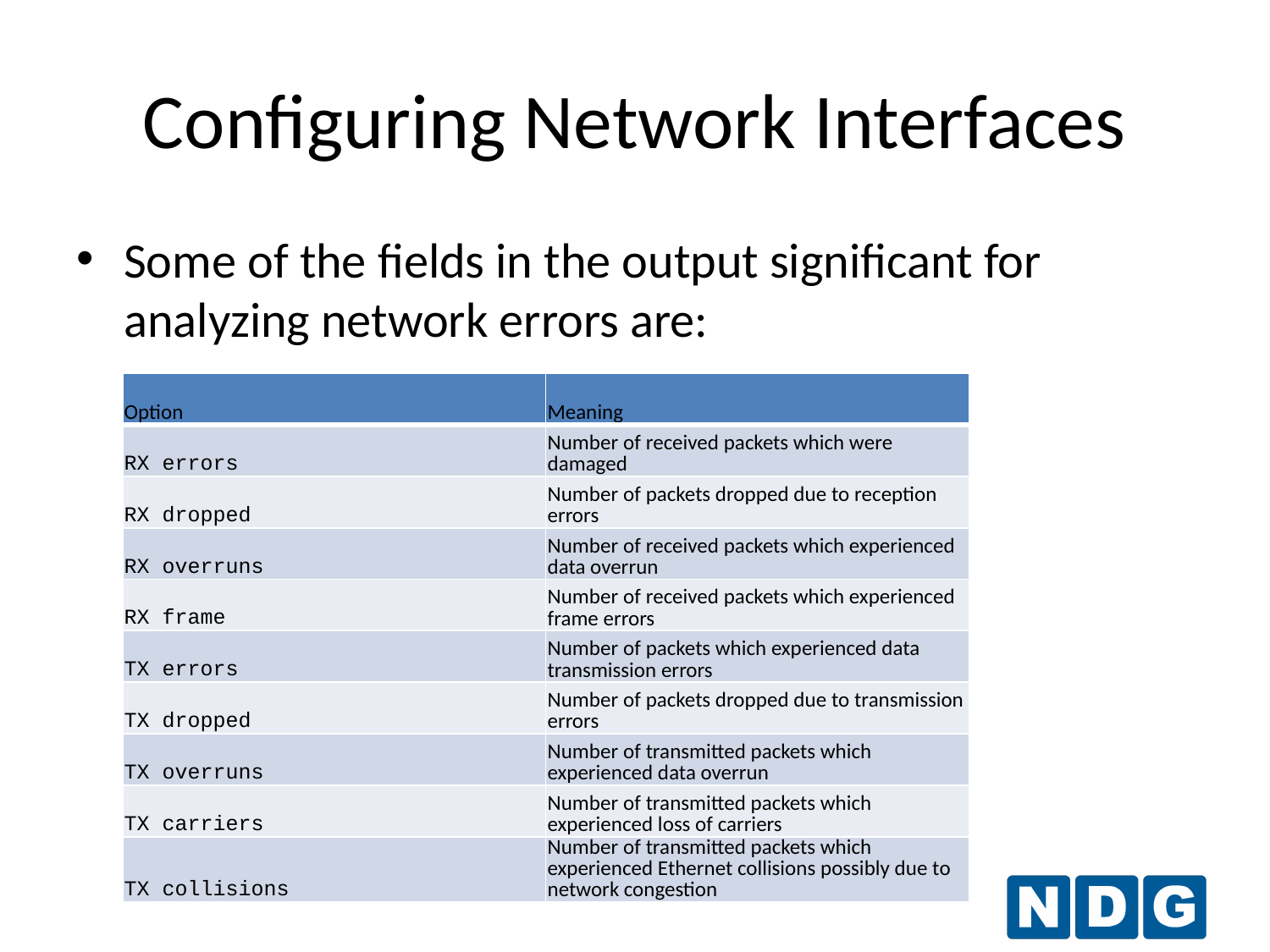

# Configuring Network Interfaces
Some of the fields in the output significant for analyzing network errors are:

| Option | Meaning |
| --- | --- |
| RX errors | Number of received packets which were damaged |
| RX dropped | Number of packets dropped due to reception errors |
| RX overruns | Number of received packets which experienced data overrun |
| RX frame | Number of received packets which experienced frame errors |
| TX errors | Number of packets which experienced data transmission errors |
| TX dropped | Number of packets dropped due to transmission errors |
| TX overruns | Number of transmitted packets which experienced data overrun |
| TX carriers | Number of transmitted packets which experienced loss of carriers |
| TX collisions | Number of transmitted packets which experienced Ethernet collisions possibly due to network congestion |